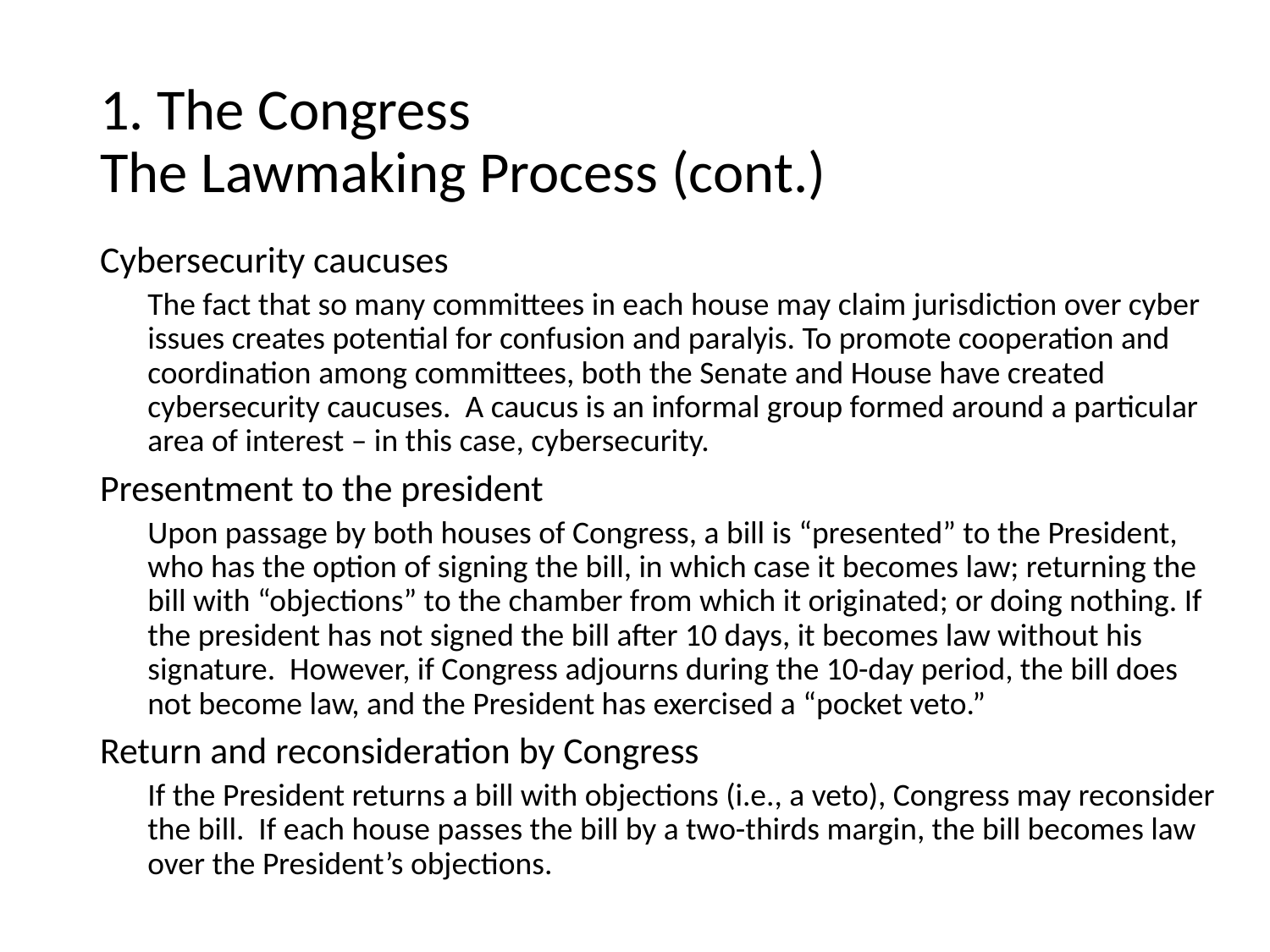

# 1. The Congress The Lawmaking Process (cont.)
Cybersecurity caucuses
The fact that so many committees in each house may claim jurisdiction over cyber issues creates potential for confusion and paralyis. To promote cooperation and coordination among committees, both the Senate and House have created cybersecurity caucuses.  A caucus is an informal group formed around a particular area of interest – in this case, cybersecurity.
Presentment to the president
Upon passage by both houses of Congress, a bill is “presented” to the President, who has the option of signing the bill, in which case it becomes law; returning the bill with “objections” to the chamber from which it originated; or doing nothing. If the president has not signed the bill after 10 days, it becomes law without his signature.  However, if Congress adjourns during the 10-day period, the bill does not become law, and the President has exercised a “pocket veto.”
Return and reconsideration by Congress
If the President returns a bill with objections (i.e., a veto), Congress may reconsider the bill.  If each house passes the bill by a two-thirds margin, the bill becomes law over the President’s objections.